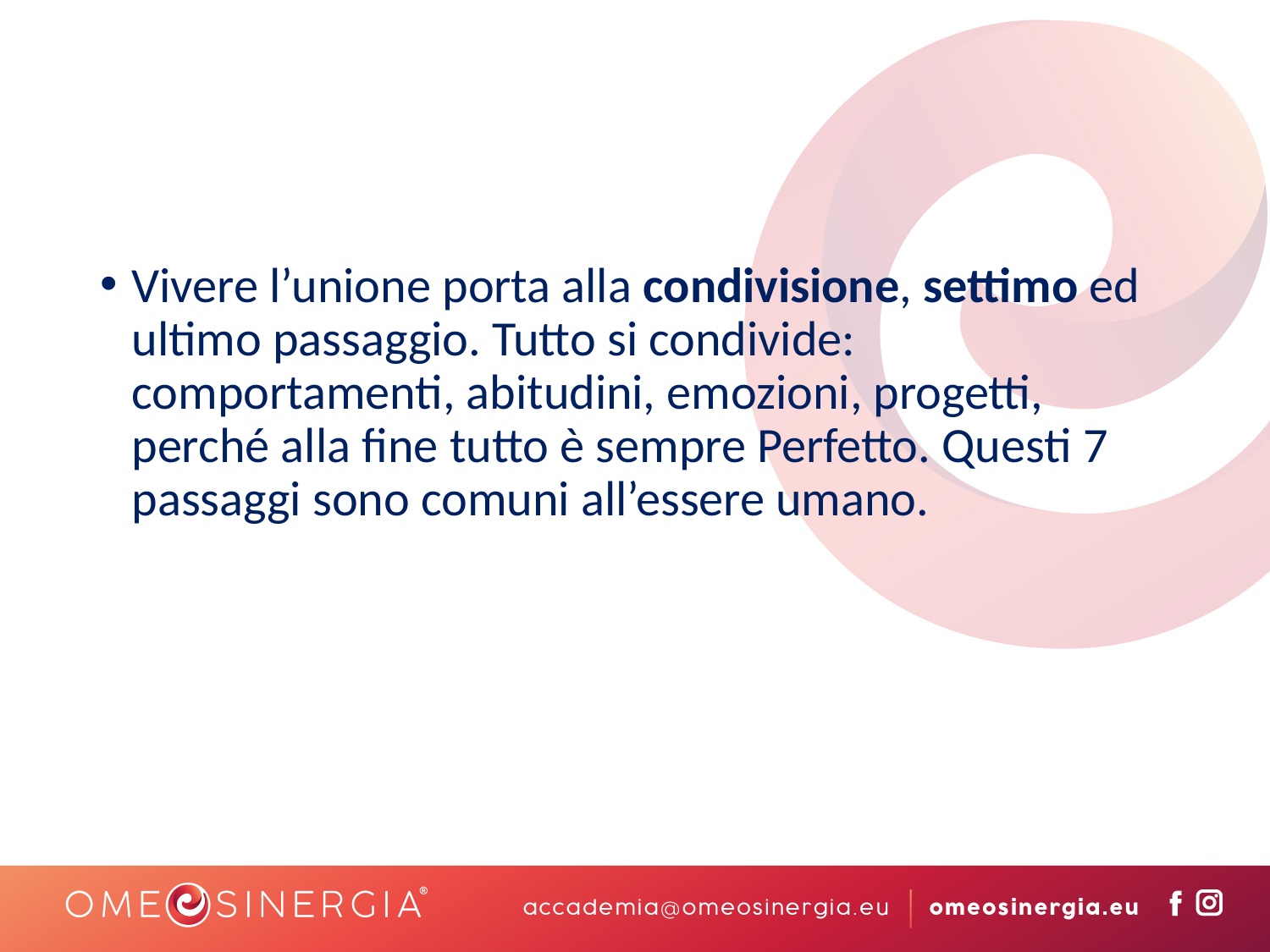

Vivere l’unione porta alla condivisione, settimo ed ultimo passaggio. Tutto si condivide: comportamenti, abitudini, emozioni, progetti, perché alla fine tutto è sempre Perfetto. Questi 7 passaggi sono comuni all’essere umano.